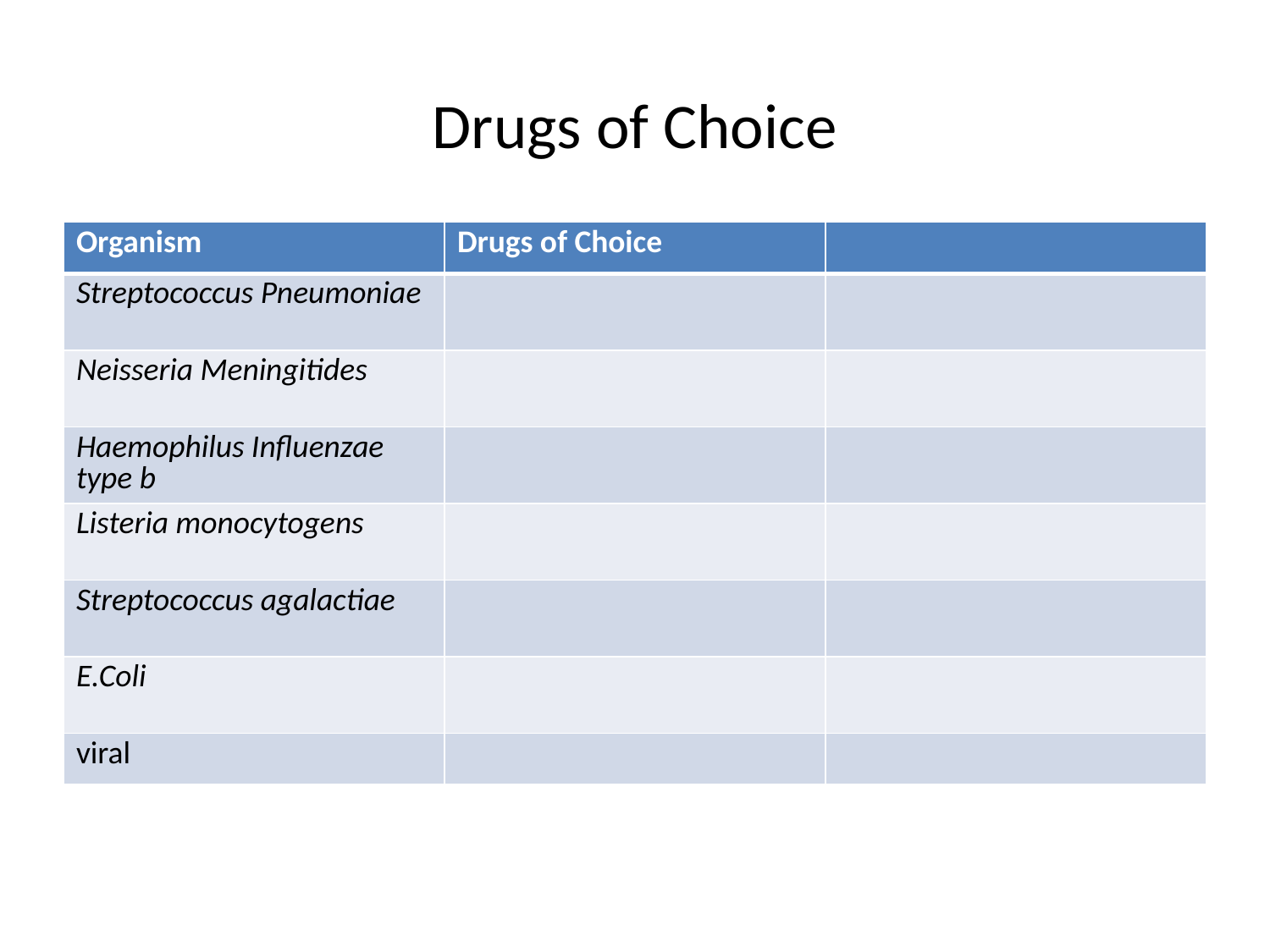

# Drugs of Choice
| Organism | Drugs of Choice |  |
| --- | --- | --- |
| Streptococcus Pneumoniae |  |  |
| Neisseria Meningitides |  |  |
| Haemophilus Influenzae type b |  |  |
| Listeria monocytogens |  |  |
| Streptococcus agalactiae |  |  |
| E.Coli |  |  |
| viral |  |  |